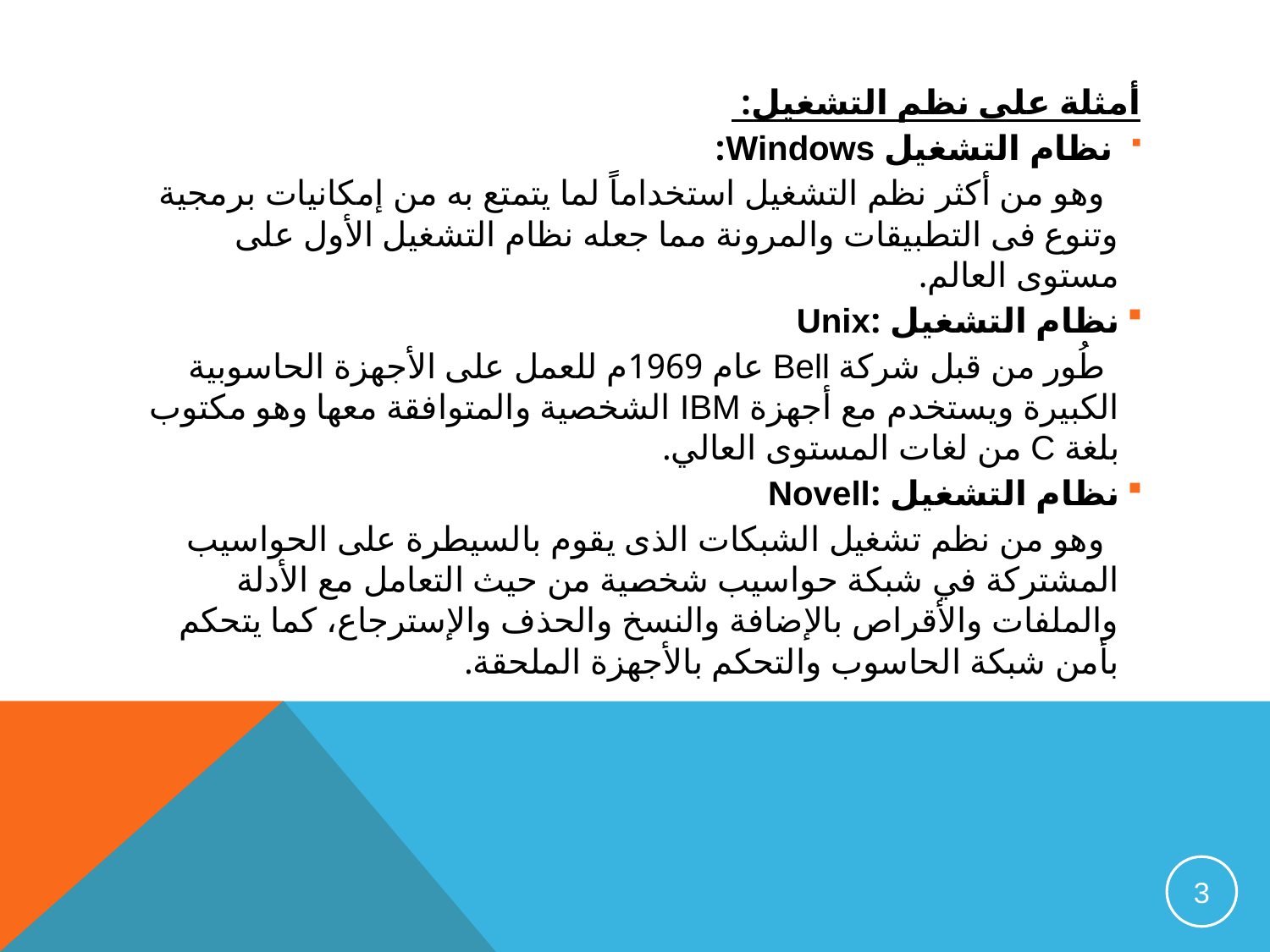

أمثلة على نظم التشغيل:
 نظام التشغيل Windows:
    وهو من أكثر نظم التشغيل استخداماً لما يتمتع به من إمكانيات برمجية  وتنوع فى التطبيقات والمرونة مما جعله نظام التشغيل الأول على مستوى العالم.
نظام التشغيل :Unix
    طُور من قبل شركة Bell عام 1969م للعمل على الأجهزة الحاسوبية الكبيرة ويستخدم مع أجهزة IBM الشخصية والمتوافقة معها وهو مكتوب بلغة C من لغات المستوى العالي.
نظام التشغيل :Novell
    وهو من نظم تشغيل الشبكات الذى يقوم بالسيطرة على الحواسيب المشتركة في شبكة حواسيب شخصية من حيث التعامل مع الأدلة والملفات والأقراص بالإضافة والنسخ والحذف والإسترجاع، كما يتحكم بأمن شبكة الحاسوب والتحكم بالأجهزة الملحقة.
3